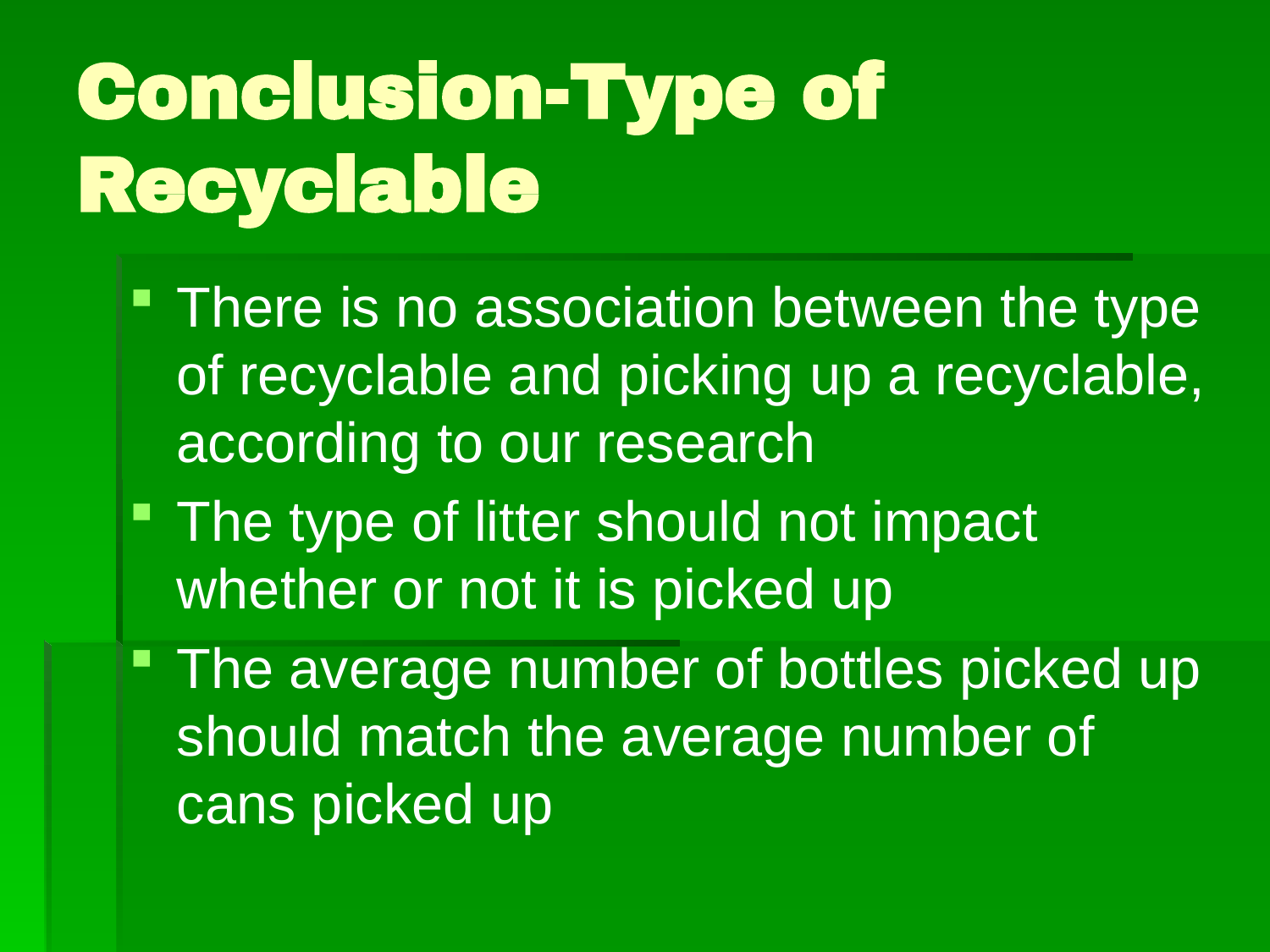

# Conclusion-Type of Recyclable
There is no association between the type of recyclable and picking up a recyclable, according to our research
The type of litter should not impact whether or not it is picked up
The average number of bottles picked up should match the average number of cans picked up